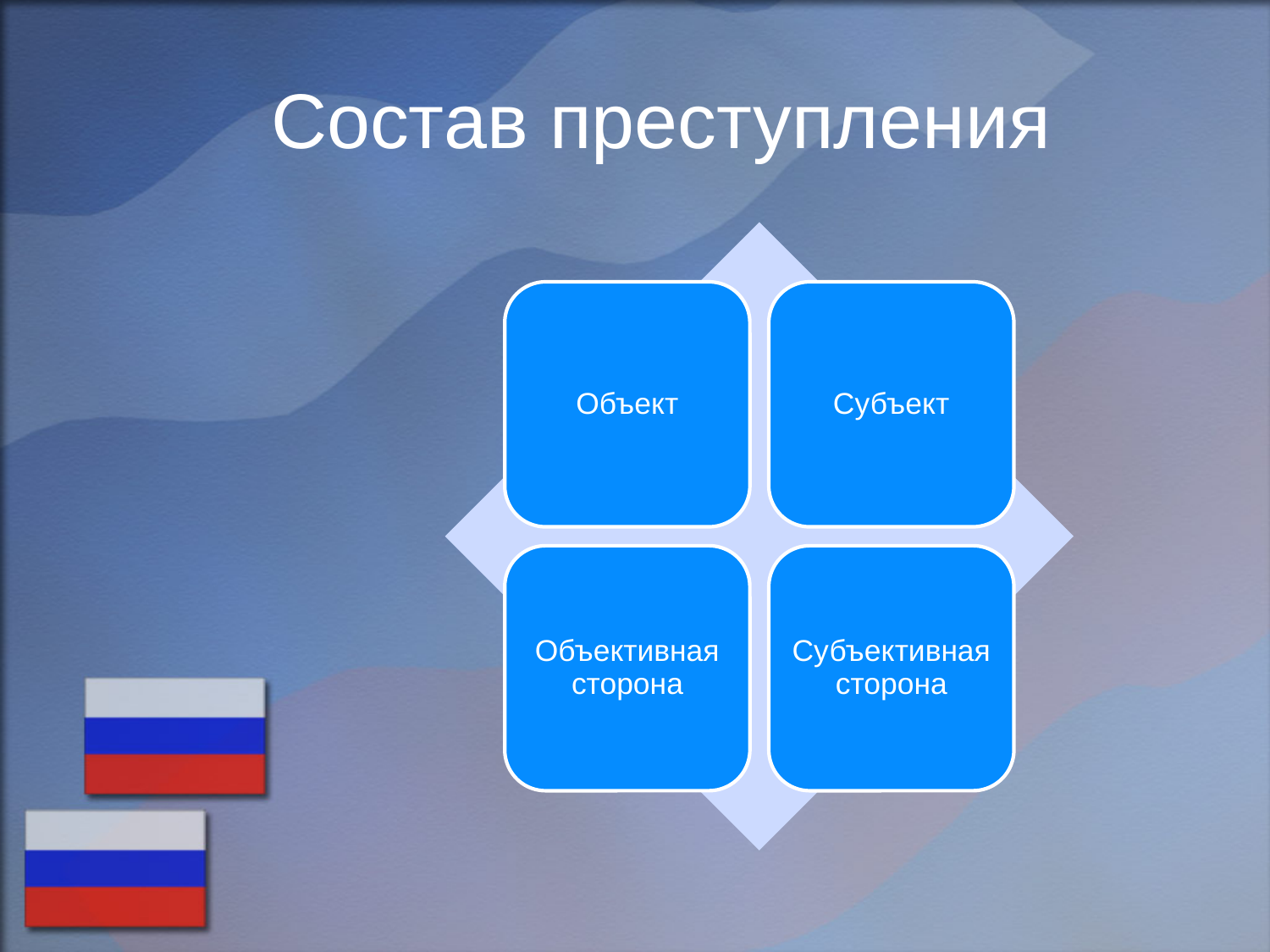

# Состав преступления
Объект
Субъект
Объективная сторона
Субъективная сторона